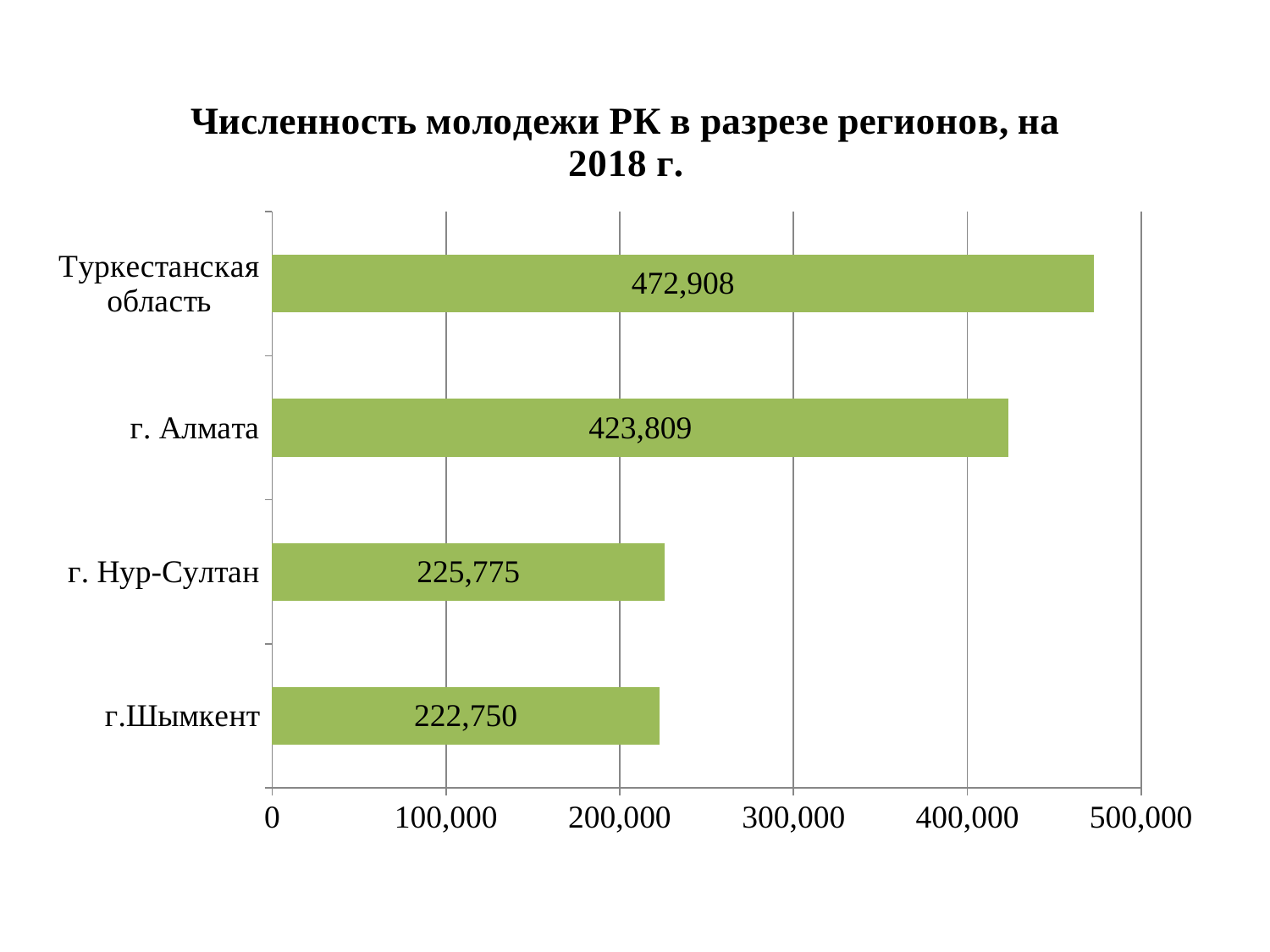

### Chart: Численность молодежи РК в разрезе регионов, на 2018 г.

| Category | численность молодежи РК в разрезе регионов, на начало 2018 г. |
|---|---|
| г.Шымкент | 222750.0 |
| г. Нур-Султан | 225775.0 |
| г. Алмата | 423809.0 |
| Туркестанская область | 472908.0 |